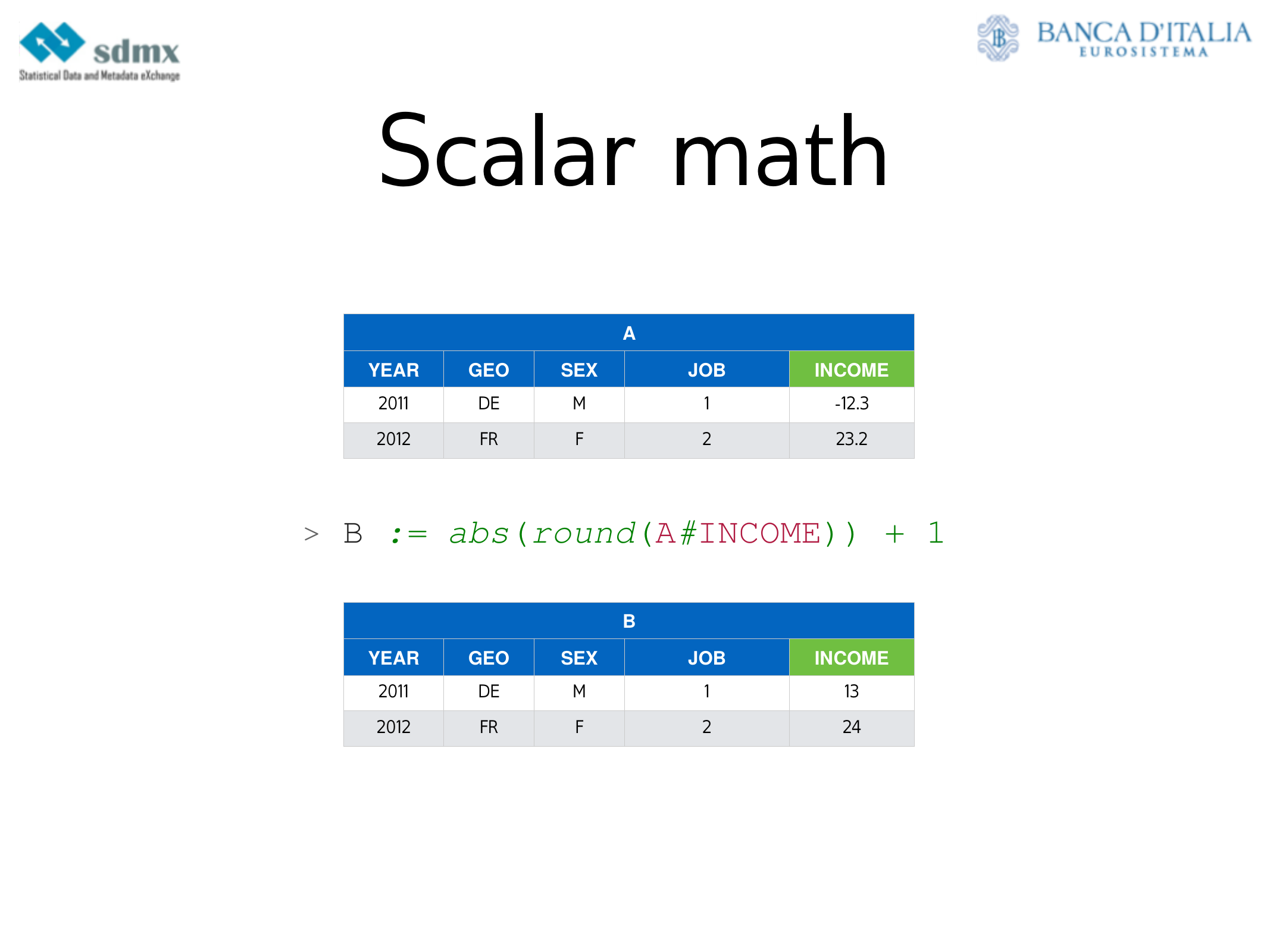

# Scalar math
| A |  |  |  |  |
| --- | --- | --- | --- | --- |
| YEAR | GEO | SEX | JOB | INCOME |
| 2011 | DE | M | 1 | -12.3 |
| 2012 | FR | F | 2 | 23.2 |
> B := abs(round(A#INCOME)) + 1
| B |  |  |  |  |
| --- | --- | --- | --- | --- |
| YEAR | GEO | SEX | JOB | INCOME |
| 2011 | DE | M | 1 | 13 |
| 2012 | FR | F | 2 | 24 |
30